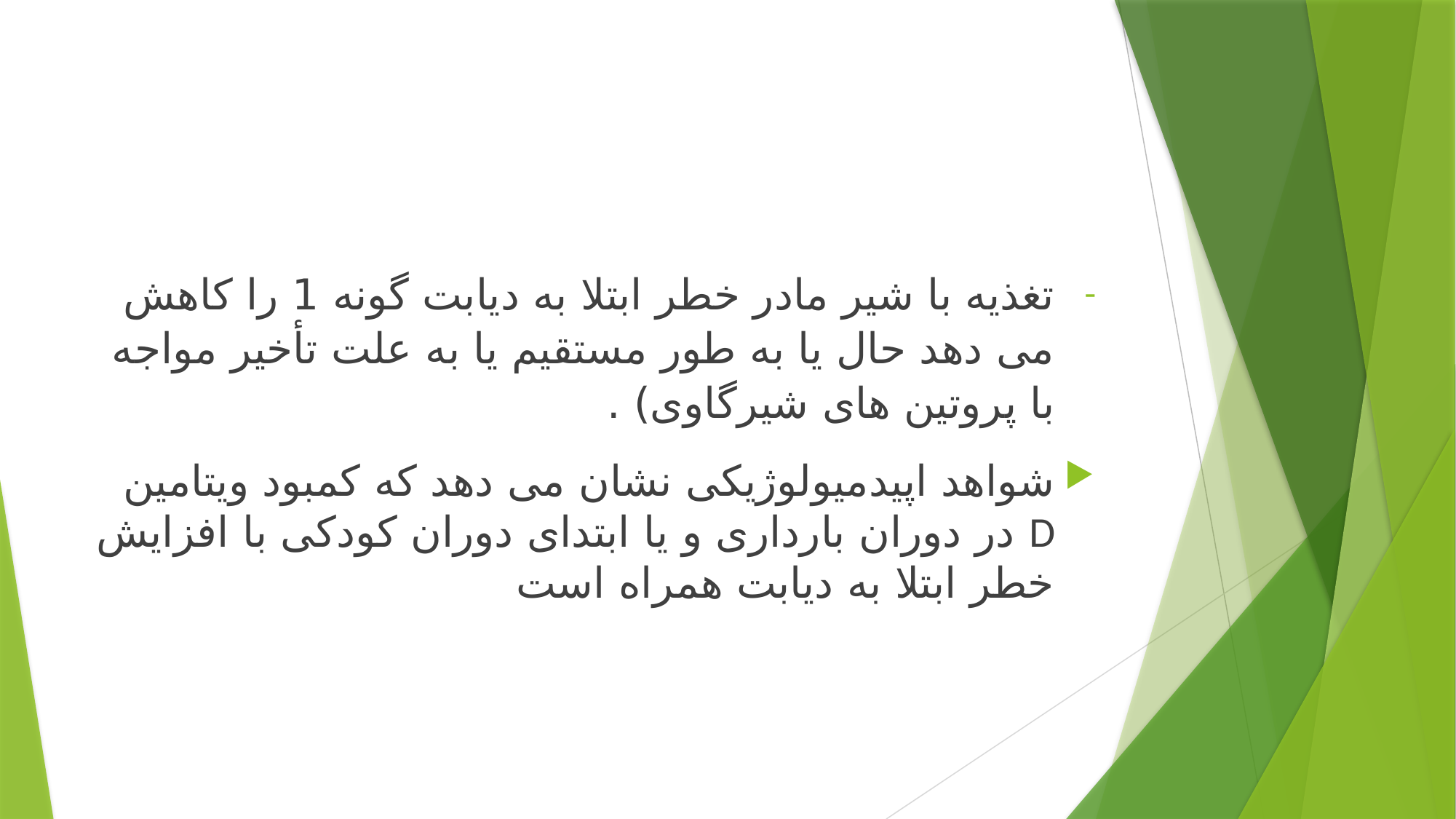

#
تغذیه با شیر مادر خطر ابتلا به دیابت گونه 1 را کاهش می دهد حال یا به طور مستقیم یا به علت تأخیر مواجه با پروتین های شیرگاوی) .
شواهد اپیدمیولوژیکی نشان می دهد که کمبود ویتامین D در دوران بارداری و یا ابتدای دوران کودکی با افزایش خطر ابتلا به دیابت همراه است